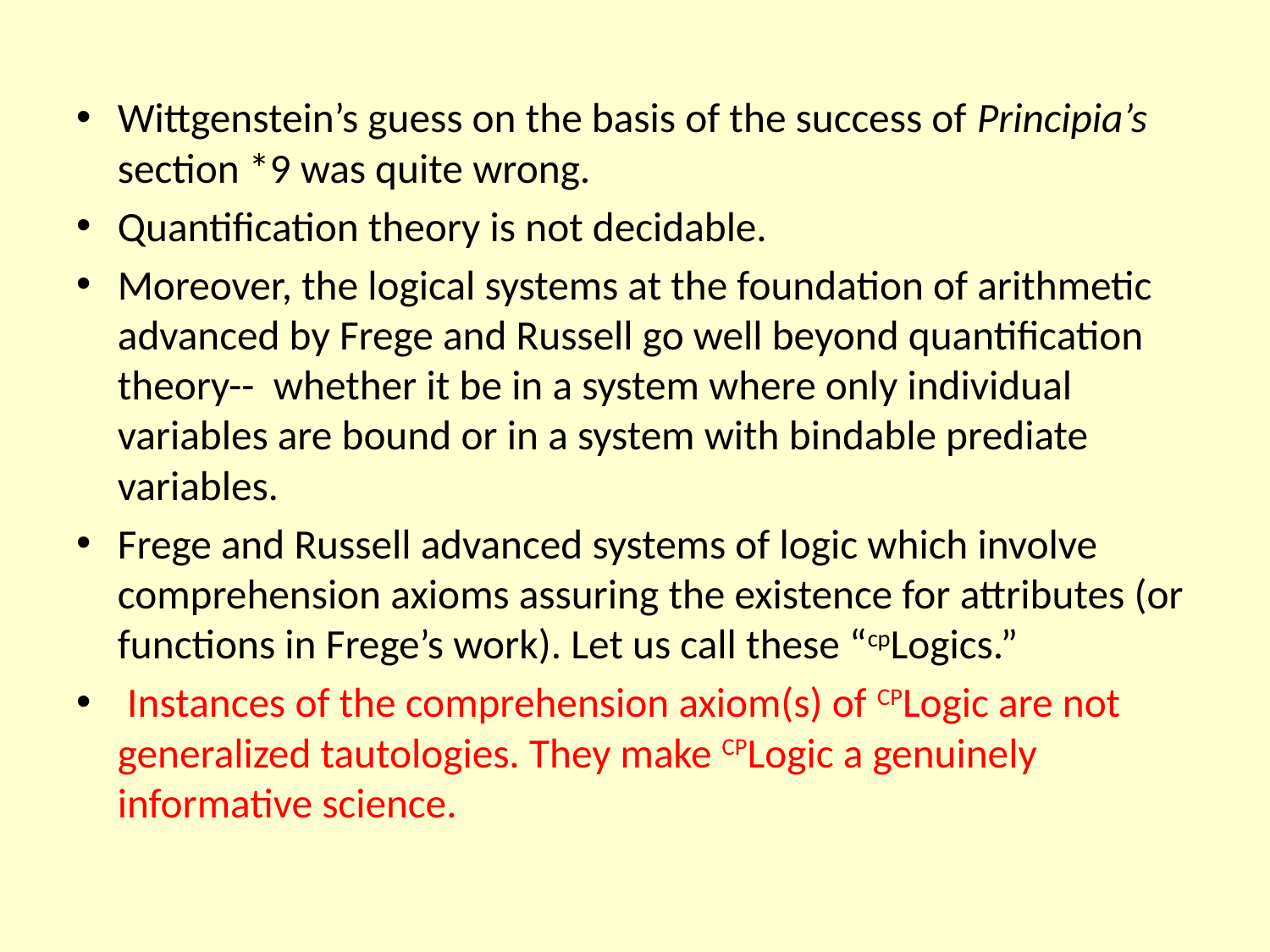

Wittgenstein’s guess on the basis of the success of Principia’s section *9 was quite wrong.
Quantification theory is not decidable.
Moreover, the logical systems at the foundation of arithmetic advanced by Frege and Russell go well beyond quantification theory--  whether it be in a system where only individual variables are bound or in a system with bindable prediate variables.
Frege and Russell advanced systems of logic which involve comprehension axioms assuring the existence for attributes (or functions in Frege’s work). Let us call these “cpLogics.”
 Instances of the comprehension axiom(s) of CPLogic are not generalized tautologies. They make CPLogic a genuinely informative science.